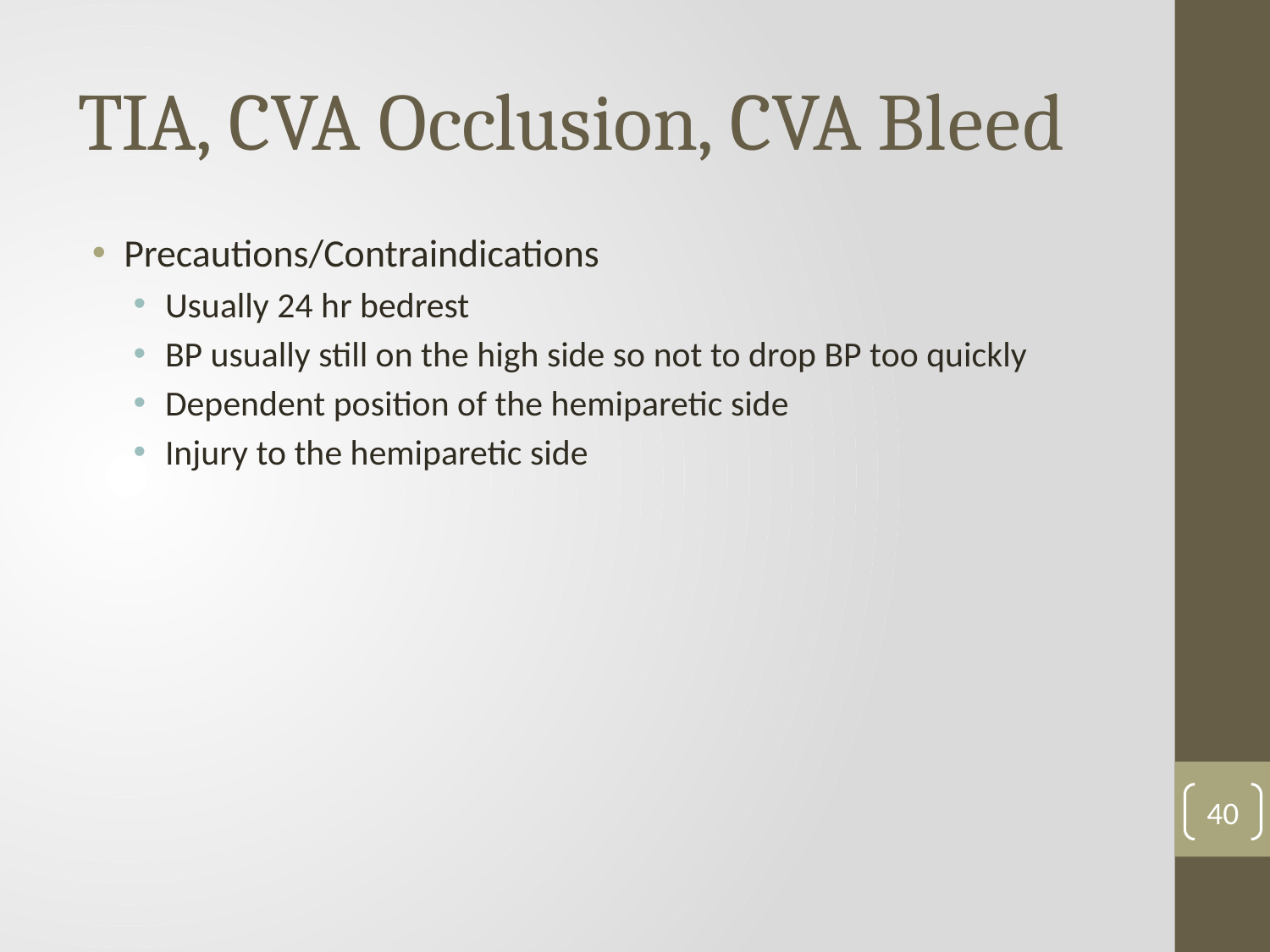

# TIA, CVA Occlusion, CVA Bleed
Precautions/Contraindications
Usually 24 hr bedrest
BP usually still on the high side so not to drop BP too quickly
Dependent position of the hemiparetic side
Injury to the hemiparetic side
40